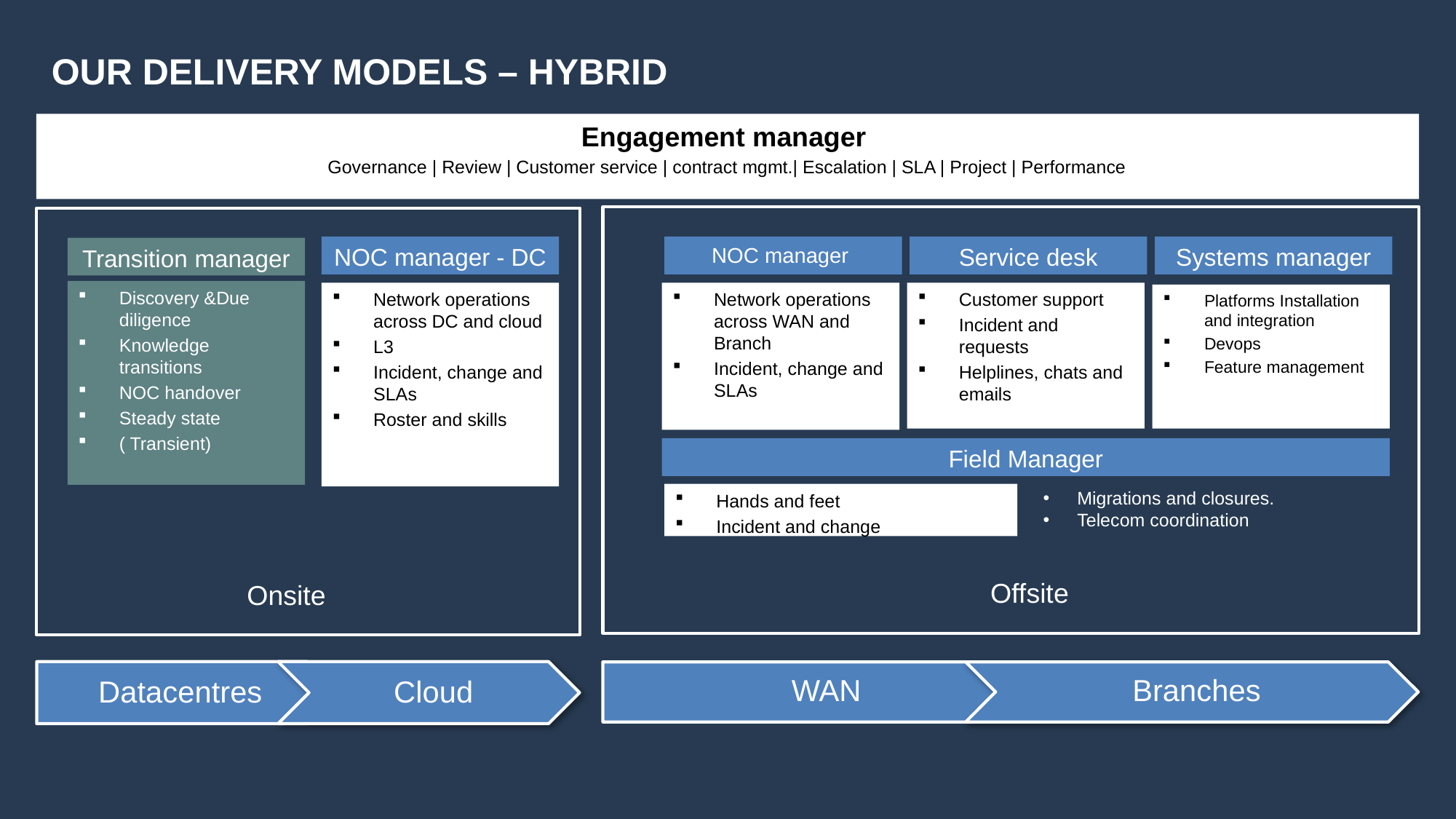

# OUR DELIVERY MODELS – HYBRID
Engagement manager
Governance | Review | Customer service | contract mgmt.| Escalation | SLA | Project | Performance

NOC manager - DC
NOC manager
Service desk
Systems manager
Transition manager
Discovery &Due diligence
Knowledge transitions
NOC handover
Steady state
( Transient)

Network operations across DC and cloud
L3
Incident, change and SLAs
Roster and skills

Network operations across WAN and Branch
Incident, change and SLAs

Customer support
Incident and requests
Helplines, chats and emails
Platforms Installation and integration
Devops
Feature management
Field Manager
Migrations and closures.
Telecom coordination
Hands and feet
Incident and change
Offsite
Onsite
Datacentres
Cloud
WAN
Branches